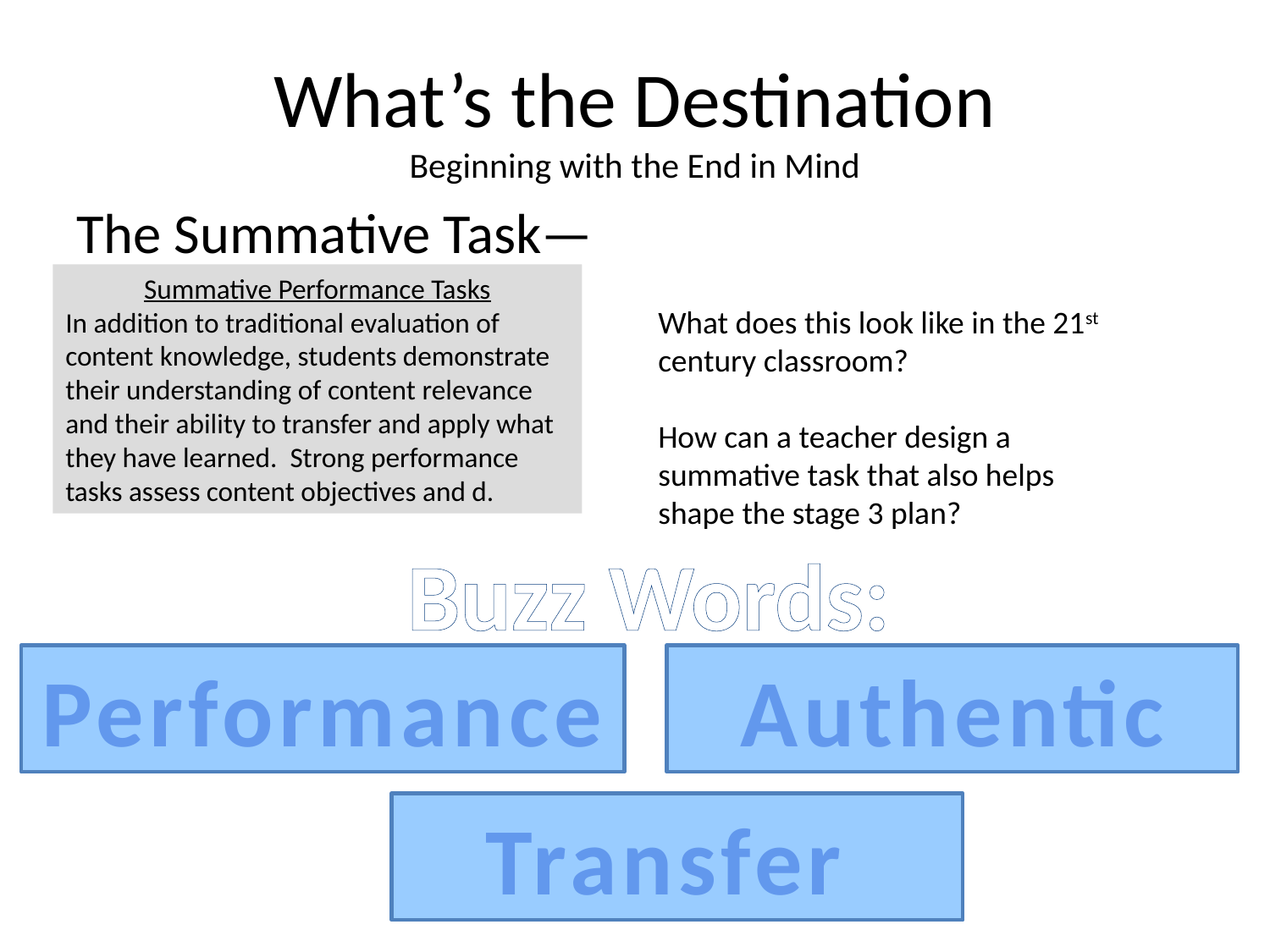

# What’s the Destination Beginning with the End in Mind
The Summative Task—

Summative Performance Tasks
In addition to traditional evaluation of content knowledge, students demonstrate their understanding of content relevance and their ability to transfer and apply what they have learned.  Strong performance tasks assess content objectives and d.
What does this look like in the 21st century classroom?

How can a teacher design a summative task that also helps shape the stage 3 plan?
Buzz Words:
Performance
Authentic
Transfer